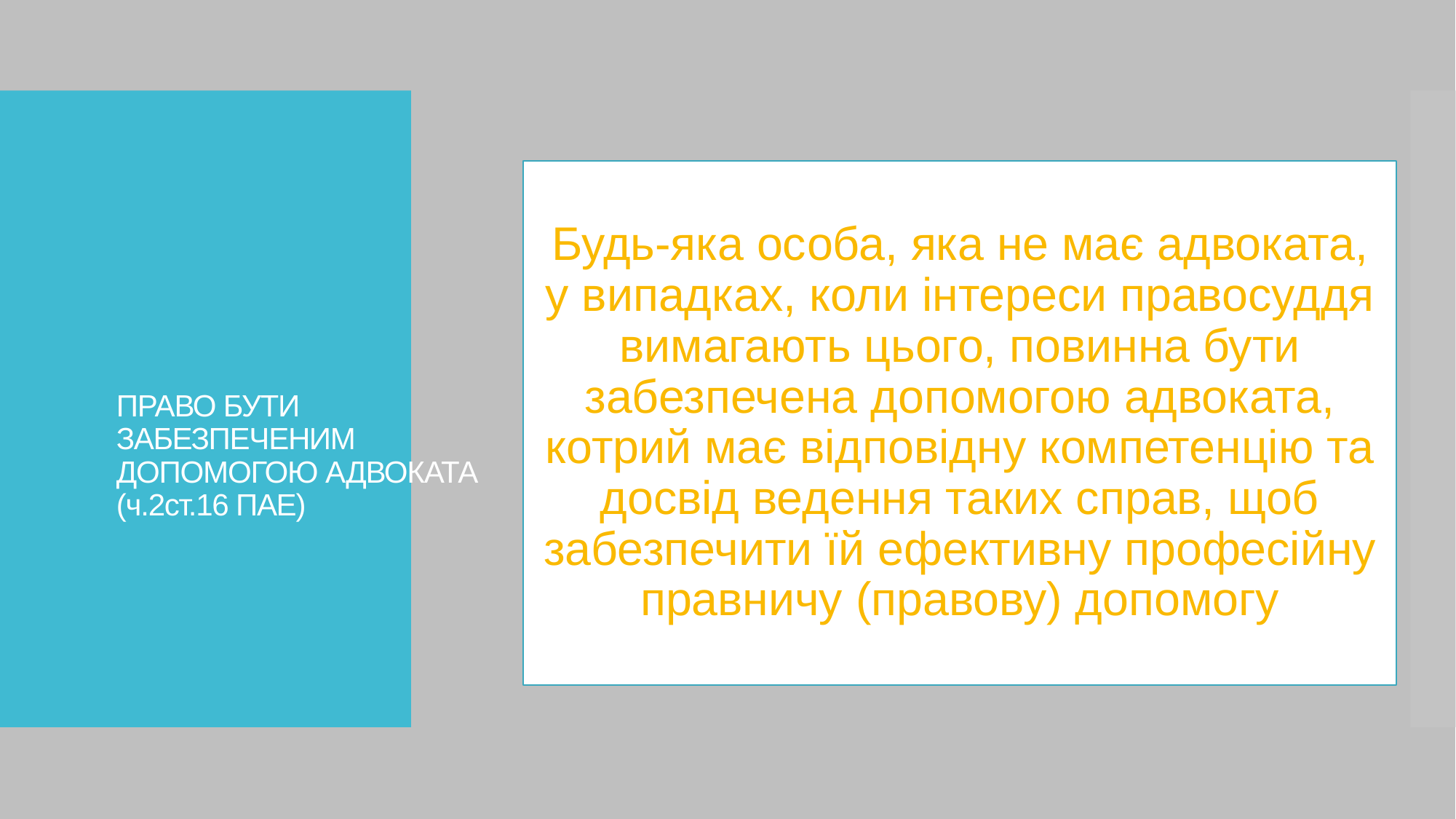

Будь-яка особа, яка не має адвоката, у випадках, коли інтереси правосуддя вимагають цього, повинна бути забезпечена допомогою адвоката, котрий має відповідну компетенцію та досвід ведення таких справ, щоб забезпечити їй ефективну професійну правничу (правову) допомогу
# ПРАВО БУТИ ЗАБЕЗПЕЧЕНИМ ДОПОМОГОЮ АДВОКАТА (ч.2ст.16 ПАЕ)